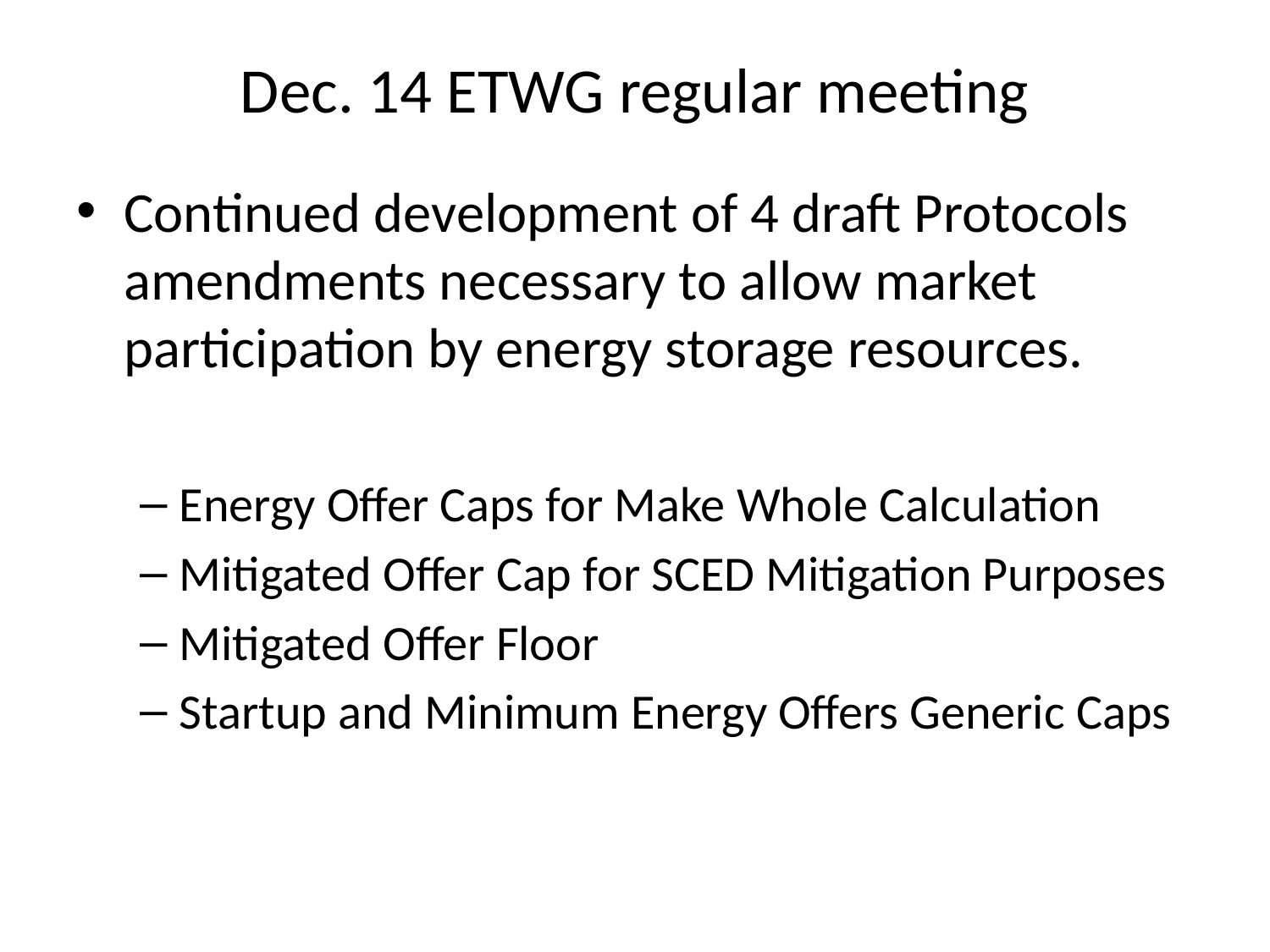

# Dec. 14 ETWG regular meeting
Continued development of 4 draft Protocols amendments necessary to allow market participation by energy storage resources.

Energy Offer Caps for Make Whole Calculation
Mitigated Offer Cap for SCED Mitigation Purposes
Mitigated Offer Floor
Startup and Minimum Energy Offers Generic Caps